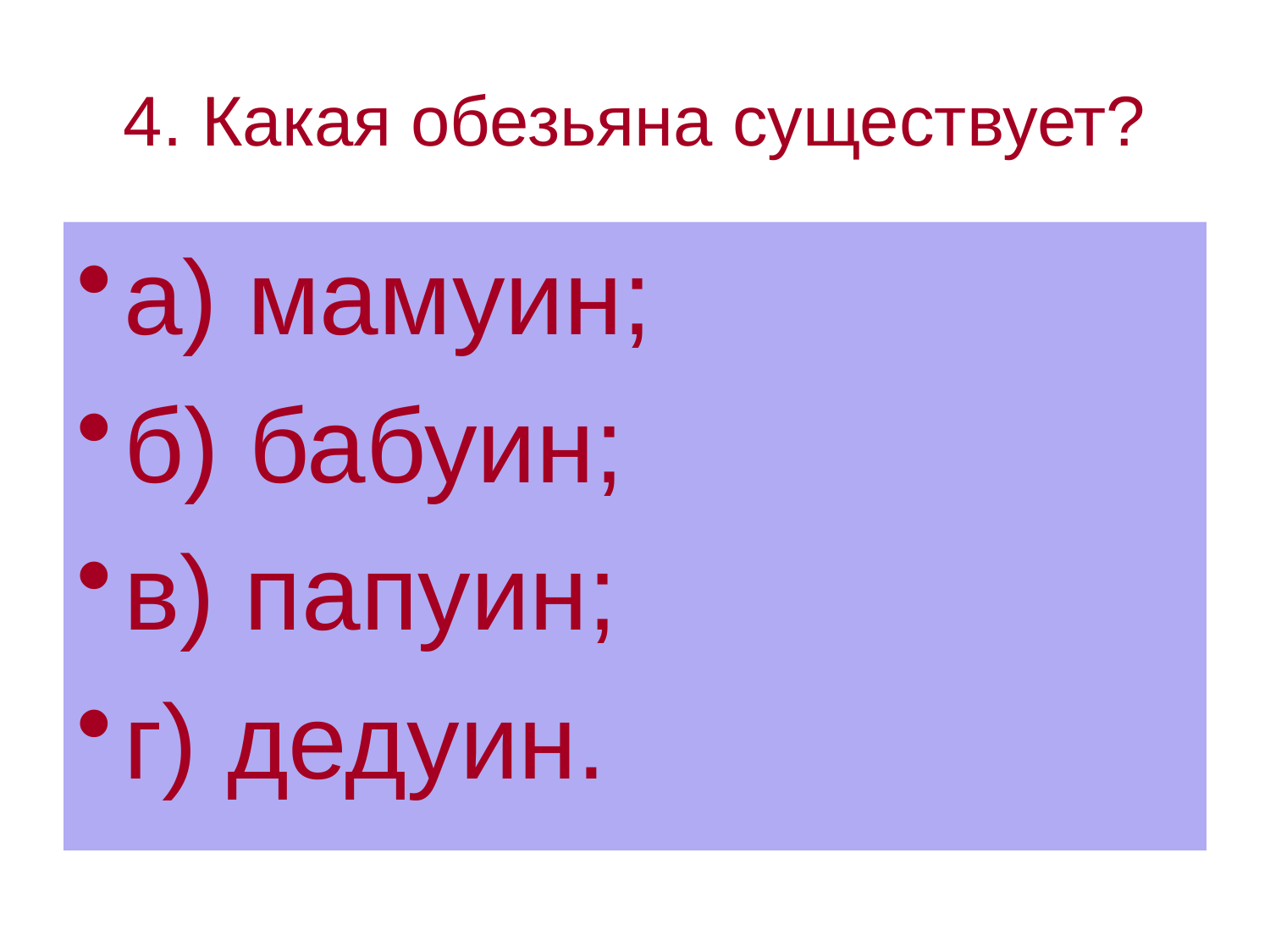

# 4. Какая обезьяна существует?
а) мамуин;
б) бабуин;
в) папуин;
г) дедуин.